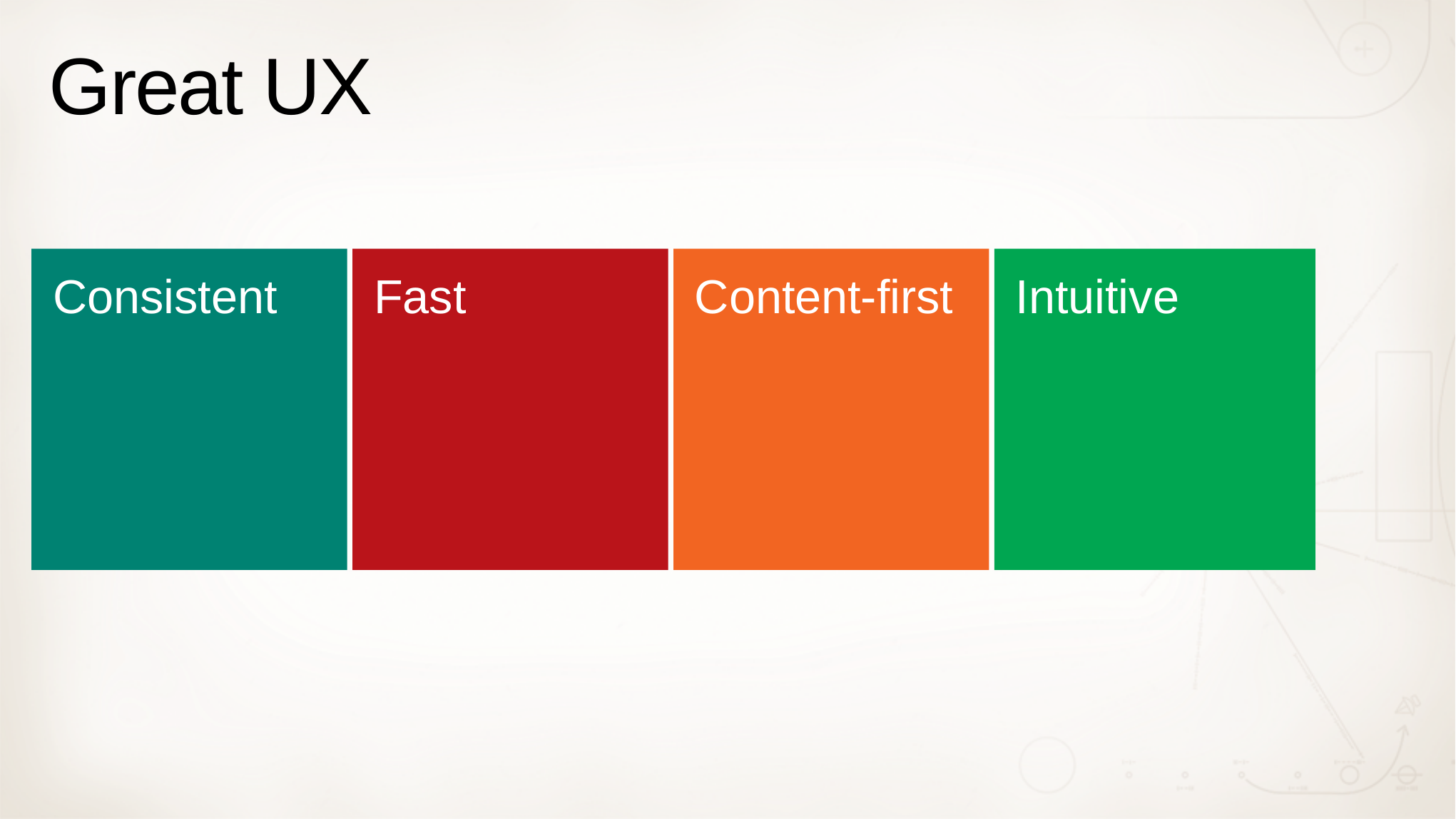

# Great UX
Consistent
Fast
Content-first

Intuitive